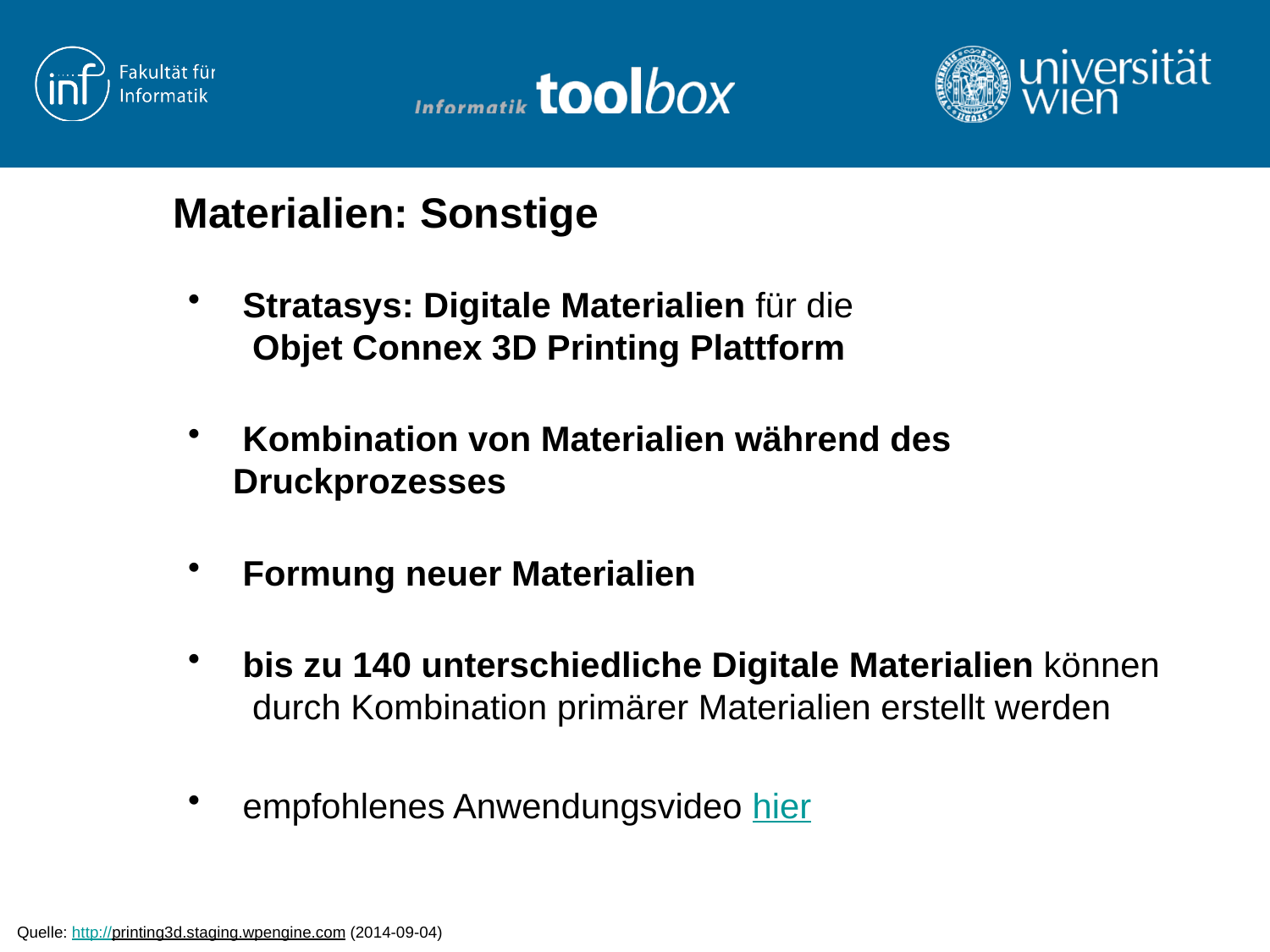

# Materialien: Sonstige
 Stratasys: Digitale Materialien für die
  Objet Connex 3D Printing Plattform
 Kombination von Materialien während des Druckprozesses
 Formung neuer Materialien
 bis zu 140 unterschiedliche Digitale Materialien können
  durch Kombination primärer Materialien erstellt werden

 empfohlenes Anwendungsvideo hier
Quelle: http://printing3d.staging.wpengine.com (2014-09-04)